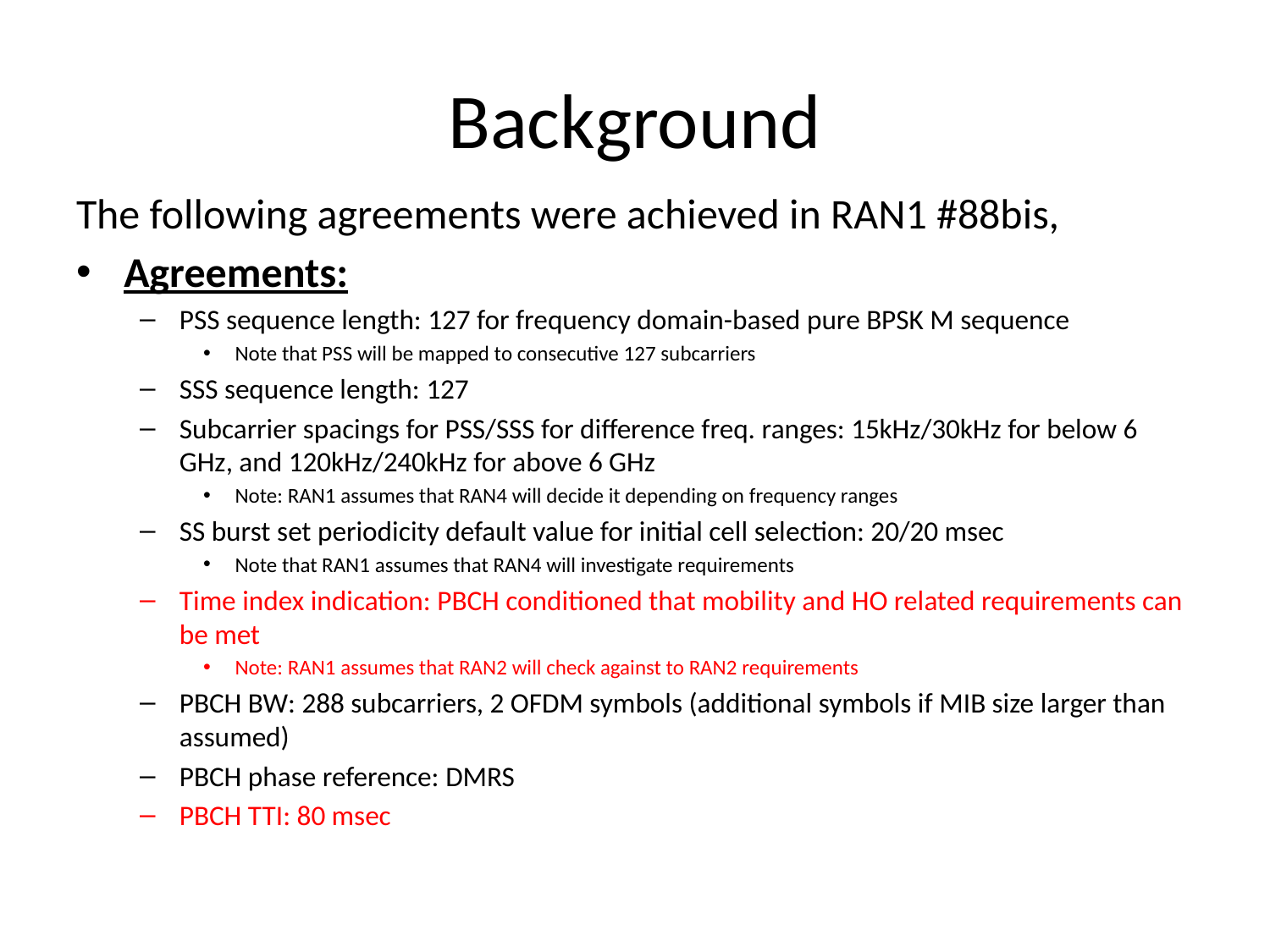

# Background
The following agreements were achieved in RAN1 #88bis,
Agreements:
PSS sequence length: 127 for frequency domain-based pure BPSK M sequence
Note that PSS will be mapped to consecutive 127 subcarriers
SSS sequence length: 127
Subcarrier spacings for PSS/SSS for difference freq. ranges: 15kHz/30kHz for below 6 GHz, and 120kHz/240kHz for above 6 GHz
Note: RAN1 assumes that RAN4 will decide it depending on frequency ranges
SS burst set periodicity default value for initial cell selection: 20/20 msec
Note that RAN1 assumes that RAN4 will investigate requirements
Time index indication: PBCH conditioned that mobility and HO related requirements can be met
Note: RAN1 assumes that RAN2 will check against to RAN2 requirements
PBCH BW: 288 subcarriers, 2 OFDM symbols (additional symbols if MIB size larger than assumed)
PBCH phase reference: DMRS
PBCH TTI: 80 msec